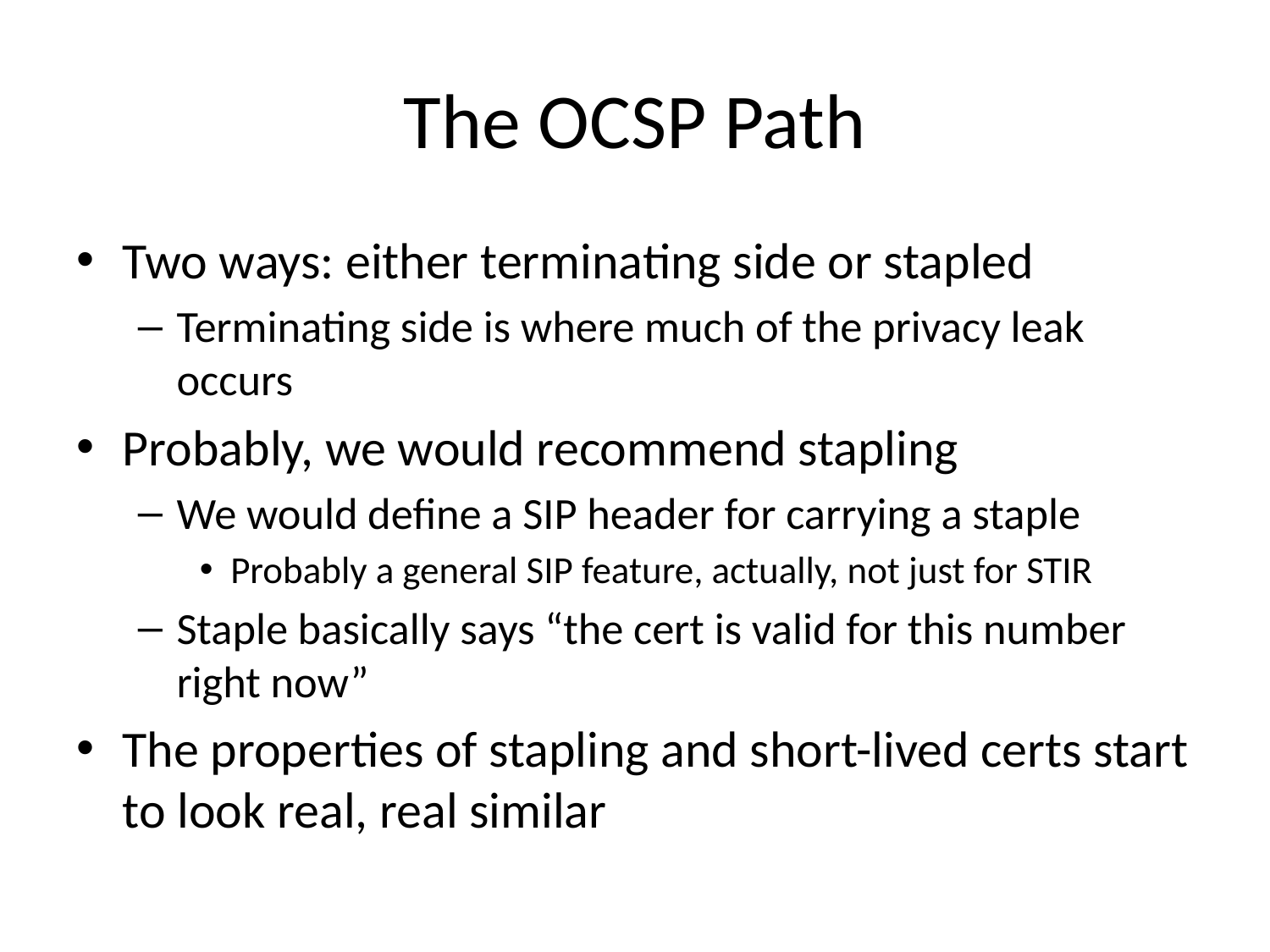

# The OCSP Path
Two ways: either terminating side or stapled
Terminating side is where much of the privacy leak occurs
Probably, we would recommend stapling
We would define a SIP header for carrying a staple
Probably a general SIP feature, actually, not just for STIR
Staple basically says “the cert is valid for this number right now”
The properties of stapling and short-lived certs start to look real, real similar